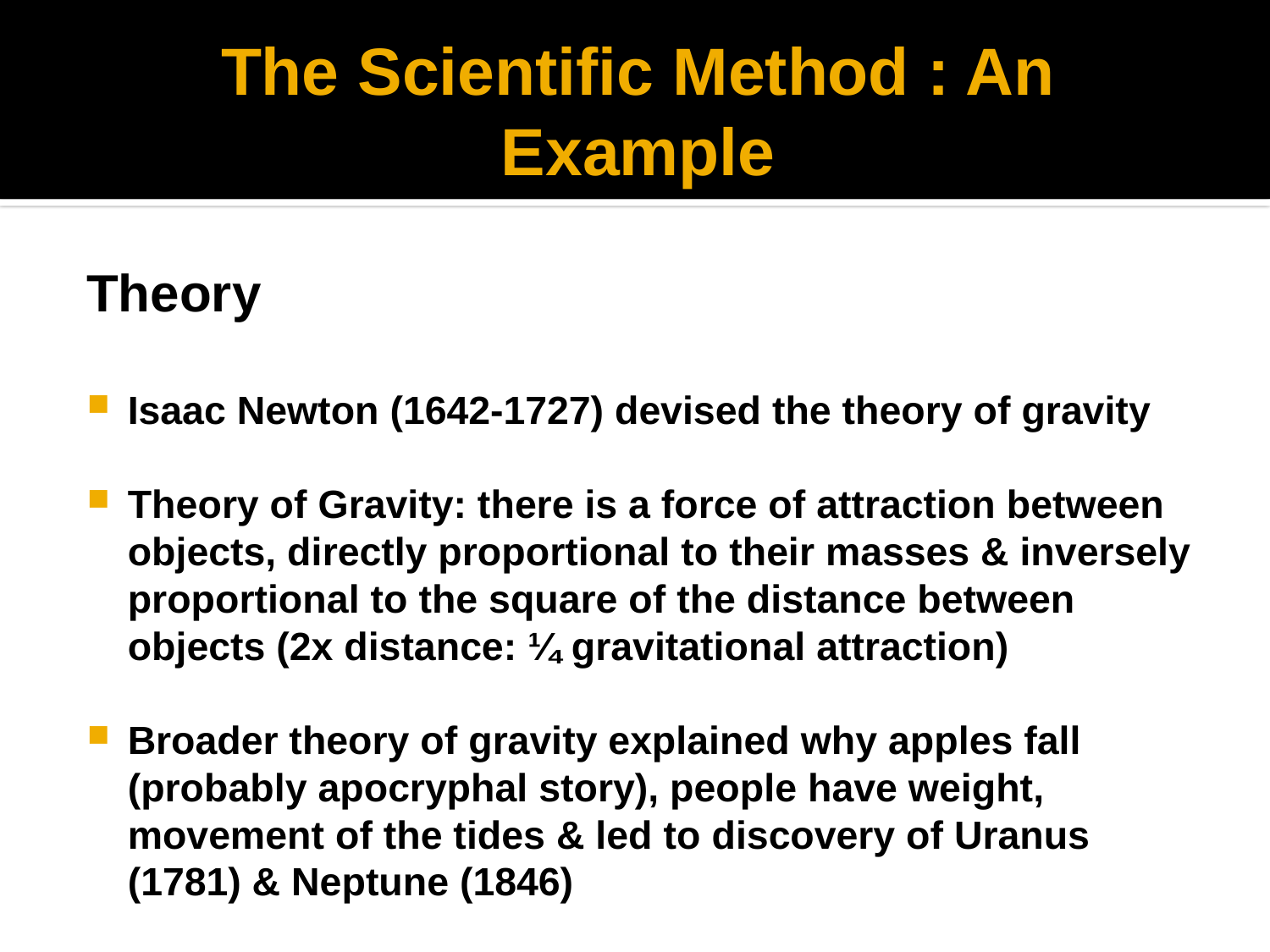

# The Scientific Method : An Example
Theory

Isaac Newton (1642-1727) devised the theory of gravity

Theory of Gravity: there is a force of attraction between objects, directly proportional to their masses & inversely proportional to the square of the distance between objects (2x distance: ¼ gravitational attraction)

Broader theory of gravity explained why apples fall (probably apocryphal story), people have weight, movement of the tides & led to discovery of Uranus (1781) & Neptune (1846)